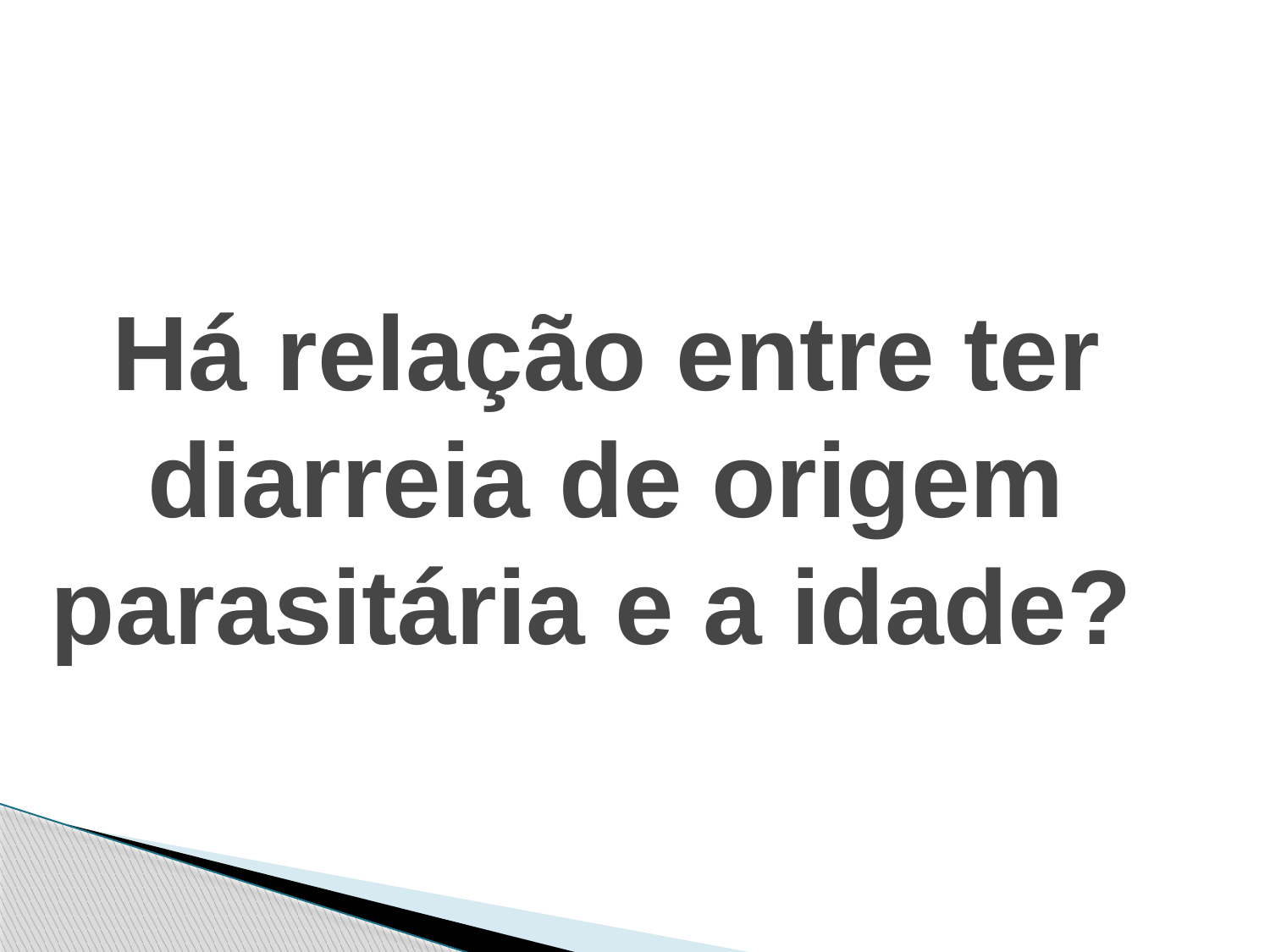

# Há relação entre ter diarreia de origem parasitária e a idade?